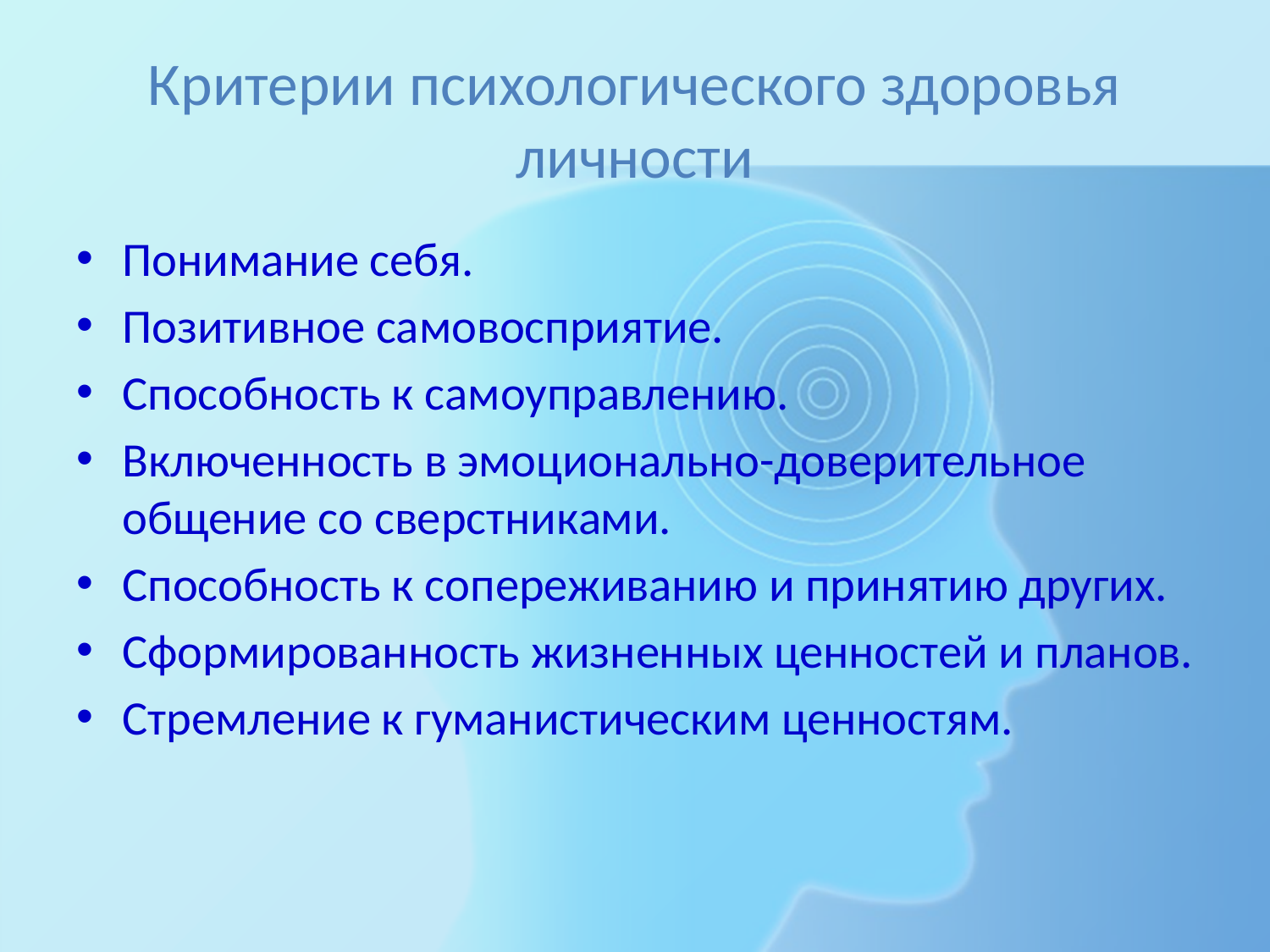

# Критерии психологического здоровья личности
Понимание себя.
Позитивное самовосприятие.
Способность к самоуправлению.
Включенность в эмоционально-доверительное общение со сверстниками.
Способность к сопереживанию и принятию других.
Сформированность жизненных ценностей и планов.
Стремление к гуманистическим ценностям.